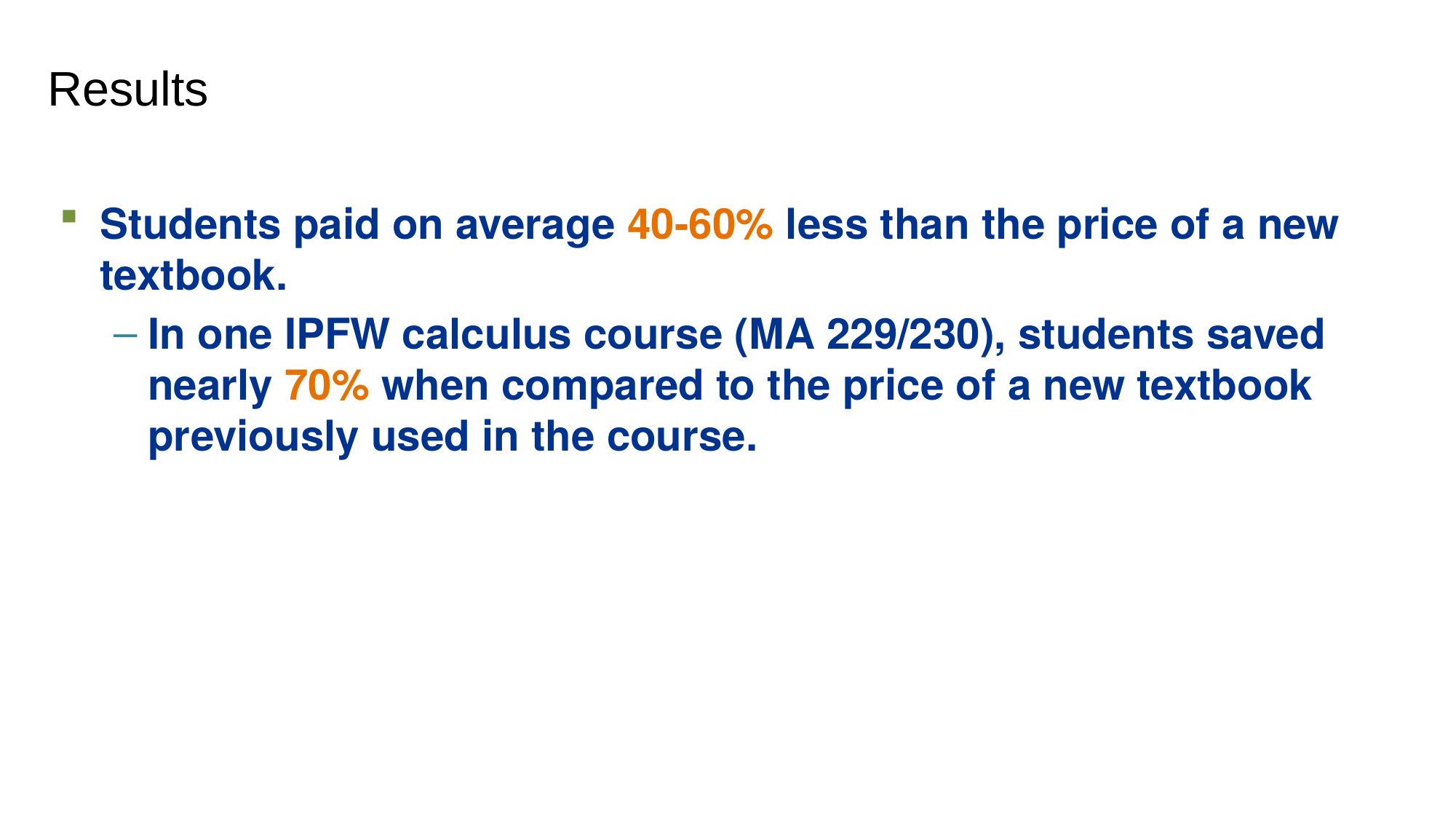

# Results
Students paid on average 40-60% less than the price of a new textbook.
In one IPFW calculus course (MA 229/230), students saved nearly 70% when compared to the price of a new textbook previously used in the course.